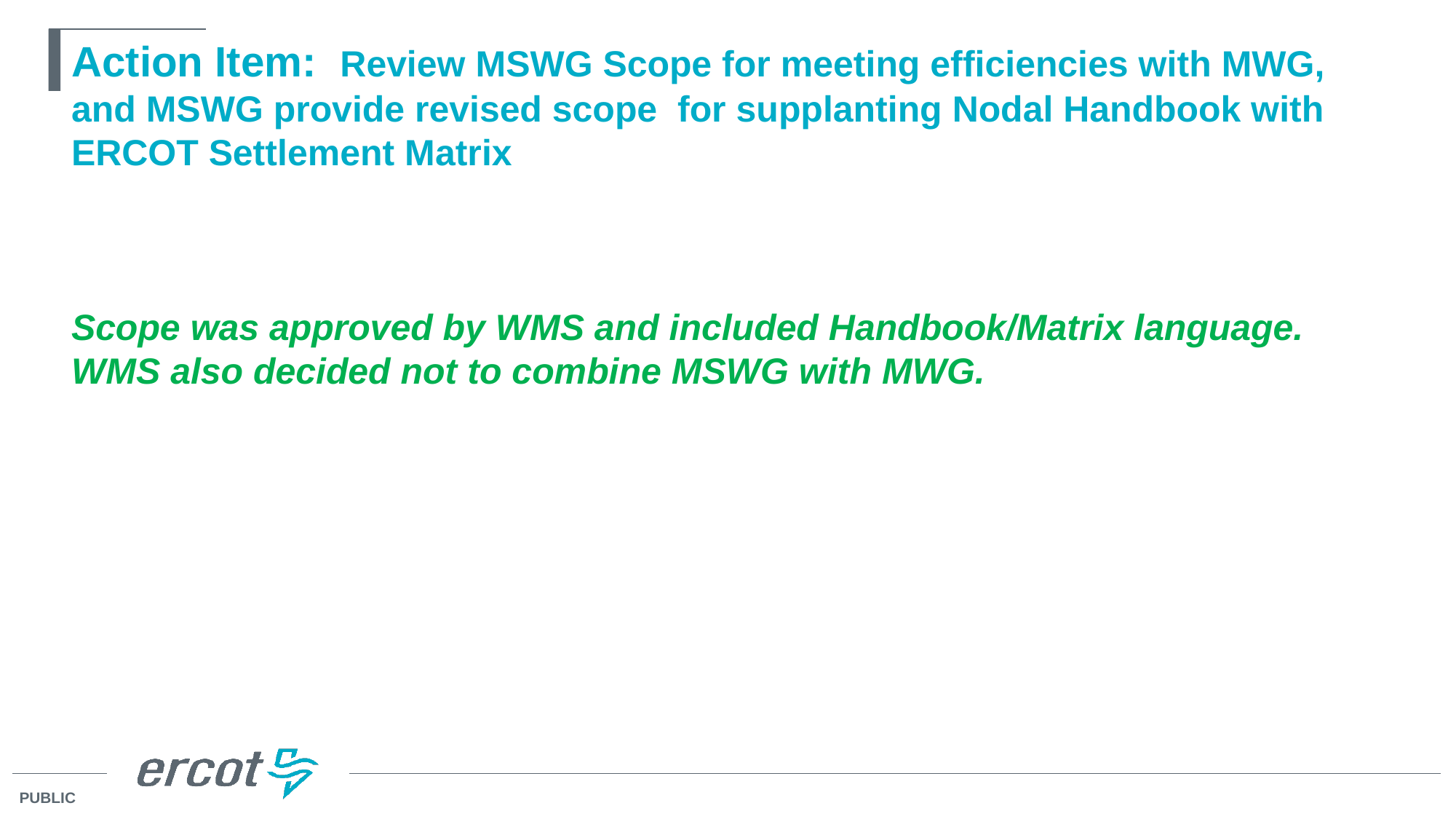

# Action Item:  Review MSWG Scope for meeting efficiencies with MWG, and MSWG provide revised scope  for supplanting Nodal Handbook with ERCOT Settlement Matrix Scope was approved by WMS and included Handbook/Matrix language. WMS also decided not to combine MSWG with MWG.